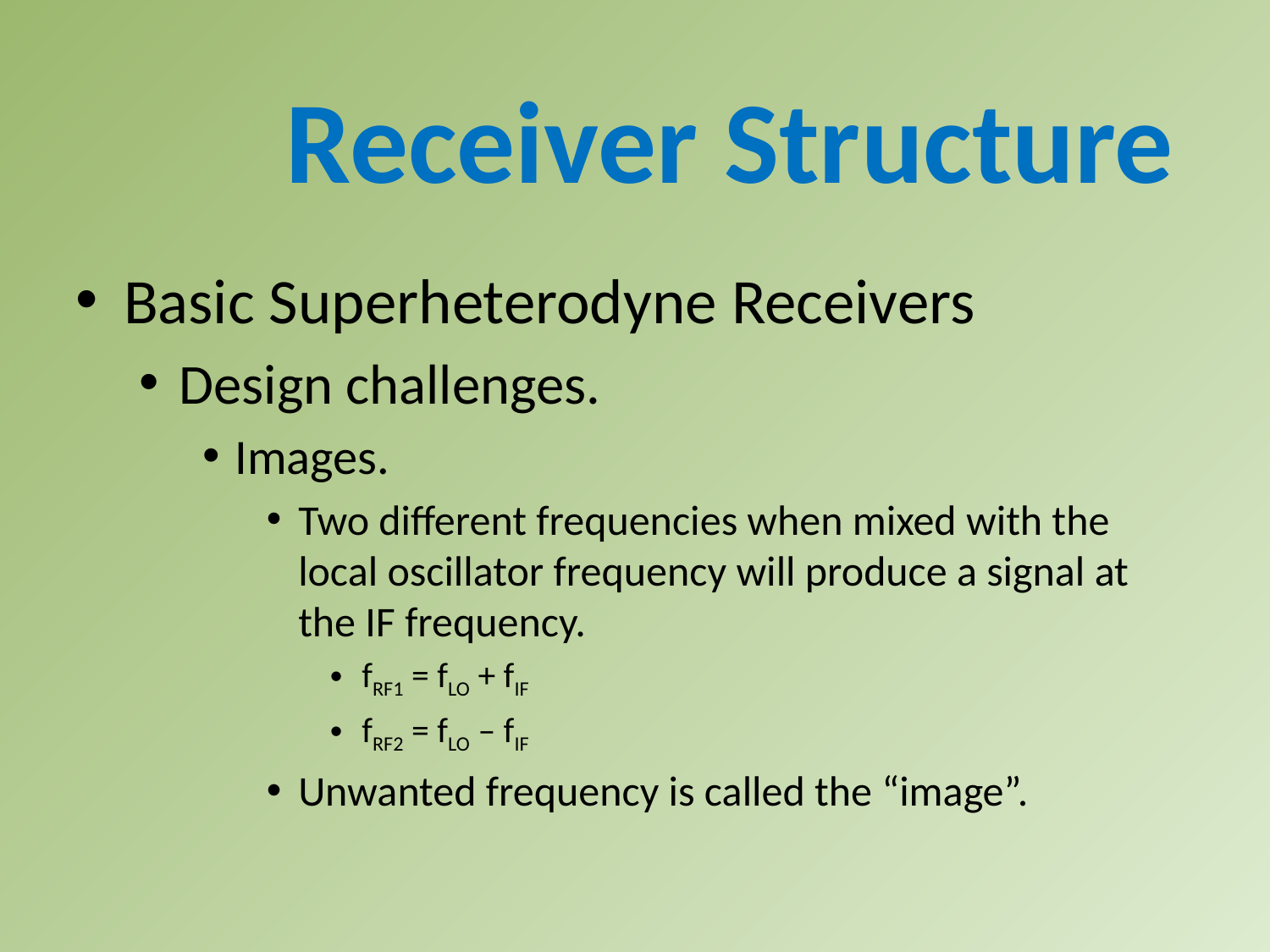

Receiver Structure
Basic Superheterodyne Receivers
Design challenges.
Images.
Two different frequencies when mixed with the local oscillator frequency will produce a signal at the IF frequency.
fRF1 = fLO + fIF
fRF2 = fLO – fIF
Unwanted frequency is called the “image”.